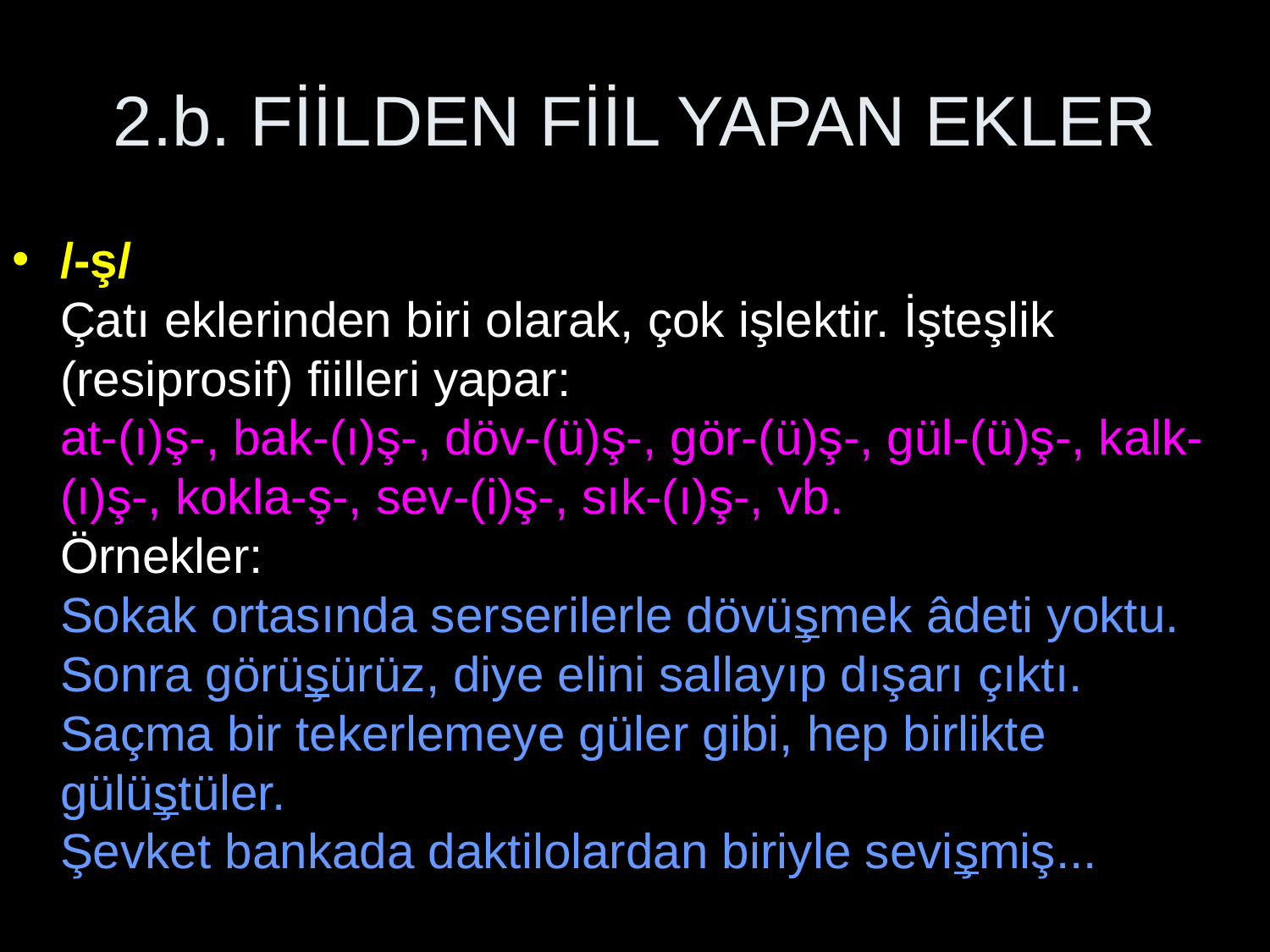

# 2.b. FİİLDEN FİİL YAPAN EKLER
/-ş/
Çatı eklerinden biri olarak, çok işlektir. İşteşlik (resiprosif) fiilleri yapar:
at-(ı)ş-, bak-(ı)ş-, döv-(ü)ş-, gör-(ü)ş-, gül-(ü)ş-, kalk-(ı)ş-, kokla-ş-, sev-(i)ş-, sık-(ı)ş-, vb.
Örnekler:
Sokak ortasında serserilerle dövüşmek âdeti yoktu.
Sonra görüşürüz, diye elini sallayıp dışarı çıktı.
Saçma bir tekerlemeye güler gibi, hep birlikte gülüştüler.
Şevket bankada daktilolardan biriyle sevişmiş...